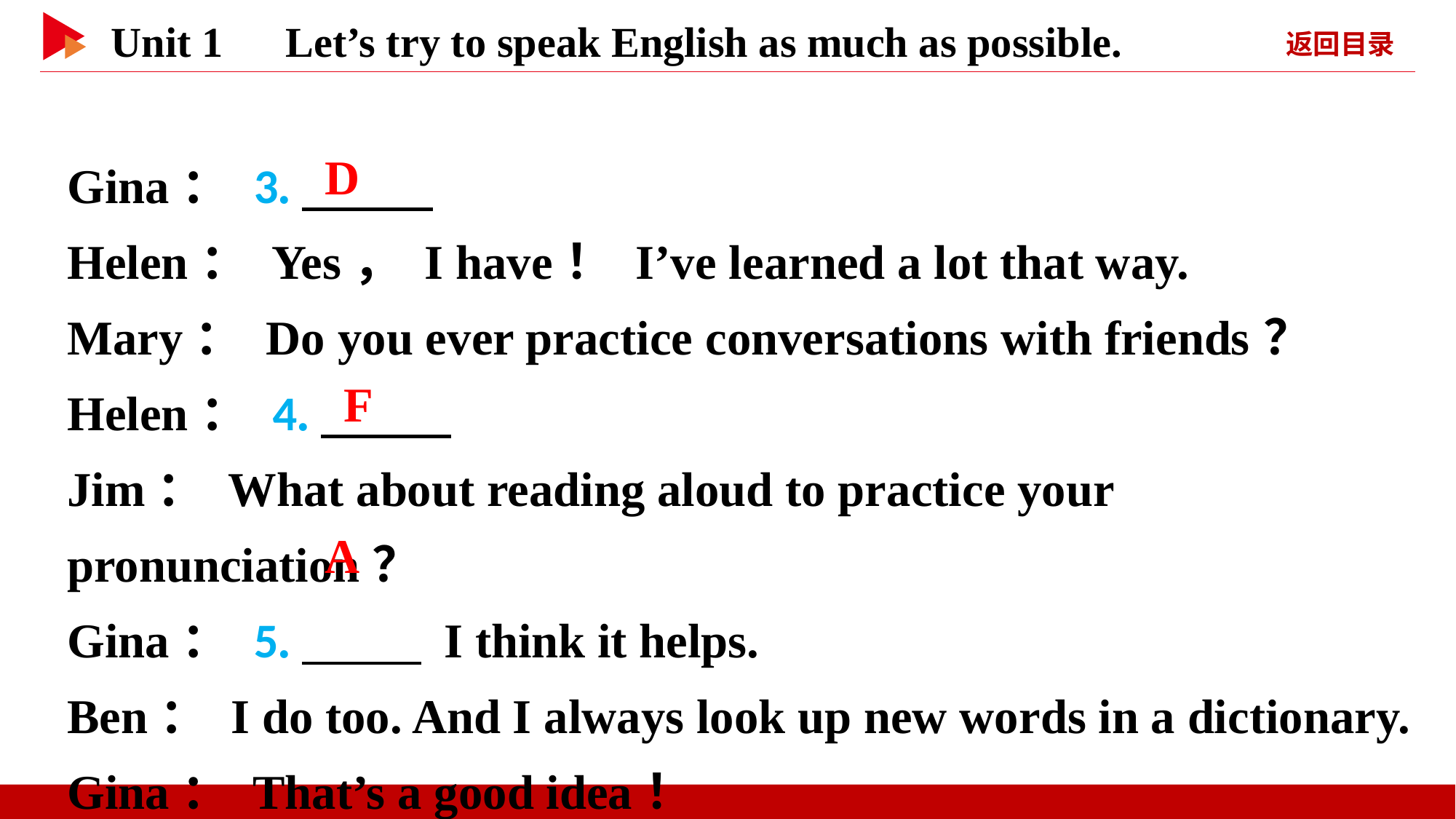

Gina： 3.
Helen： Yes， I have！ I’ve learned a lot that way.
Mary： Do you ever practice conversations with friends？
Helen： 4.
Jim： What about reading aloud to practice your pronunciation？
Gina： 5.　  　 I think it helps.
Ben： I do too. And I always look up new words in a dictionary.
Gina： That’s a good idea！
　D
　F
　A